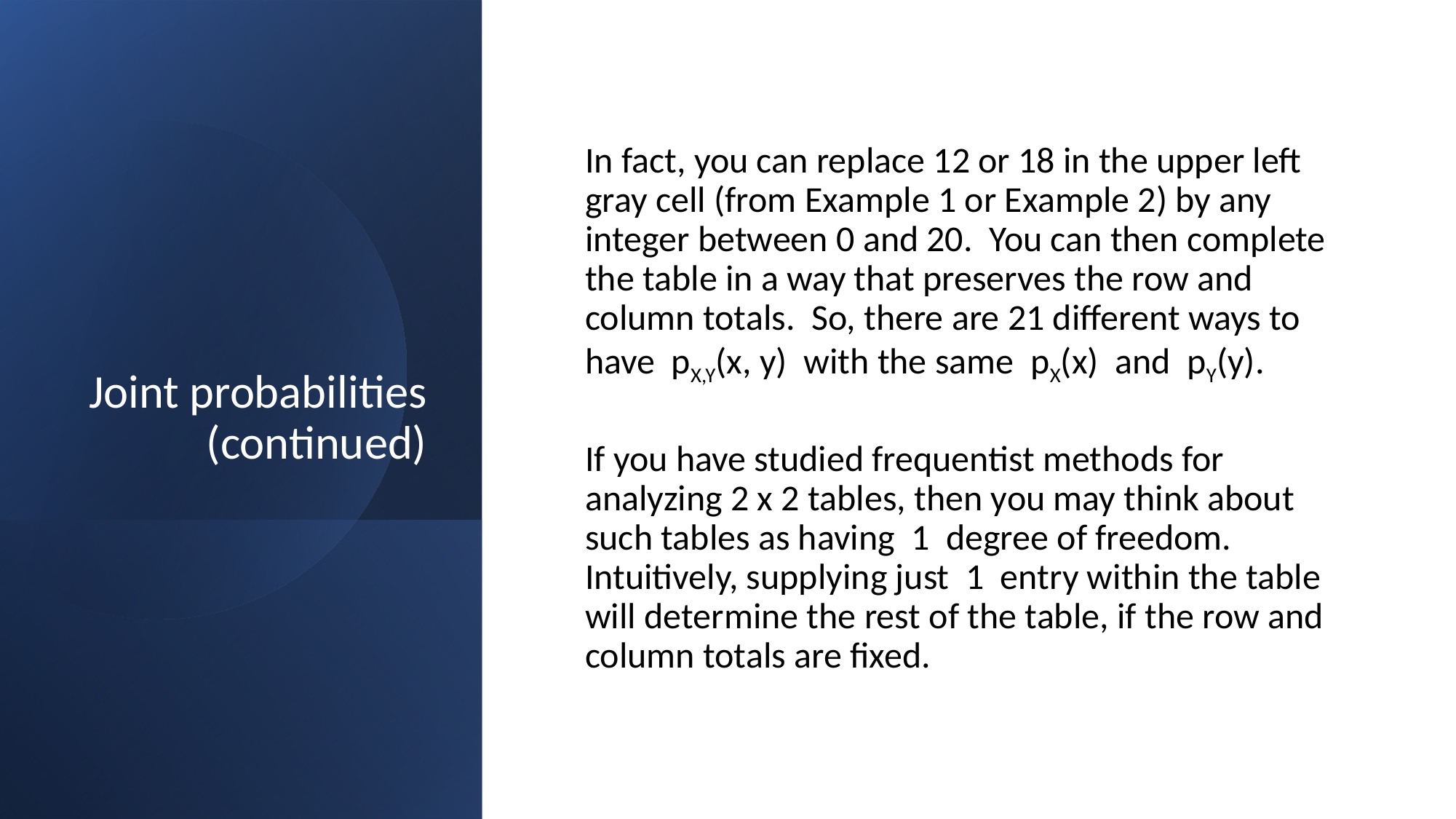

# Joint probabilities (continued)
In fact, you can replace 12 or 18 in the upper left gray cell (from Example 1 or Example 2) by any integer between 0 and 20.  You can then complete the table in a way that preserves the row and column totals.  So, there are 21 different ways to have  pX,Y(x, y)  with the same  pX(x)  and  pY(y).

If you have studied frequentist methods for analyzing 2 x 2 tables, then you may think about such tables as having  1  degree of freedom.  Intuitively, supplying just  1  entry within the table will determine the rest of the table, if the row and column totals are fixed.